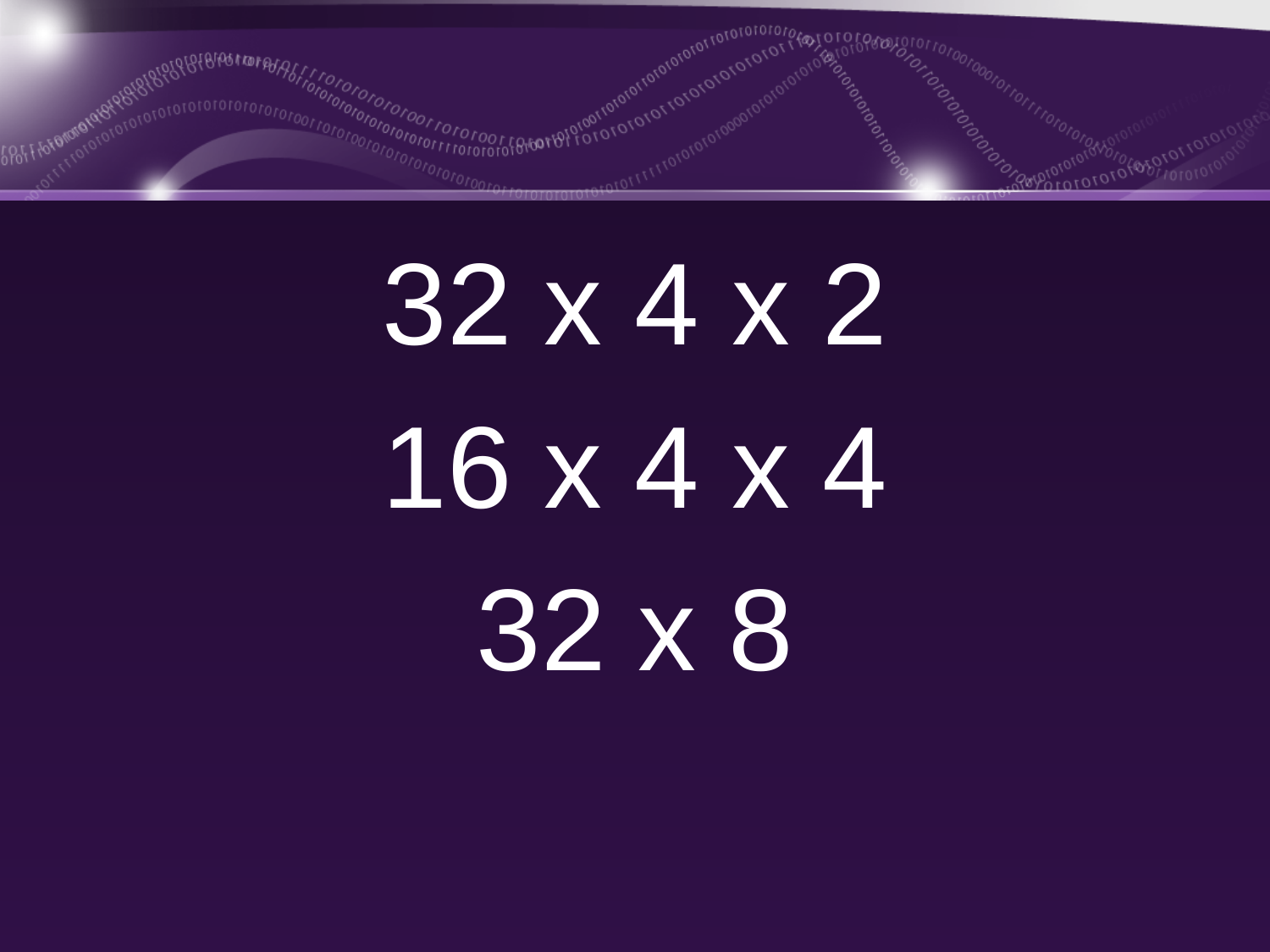

32 x 4 x 2
16 x 4 x 4
32 x 8